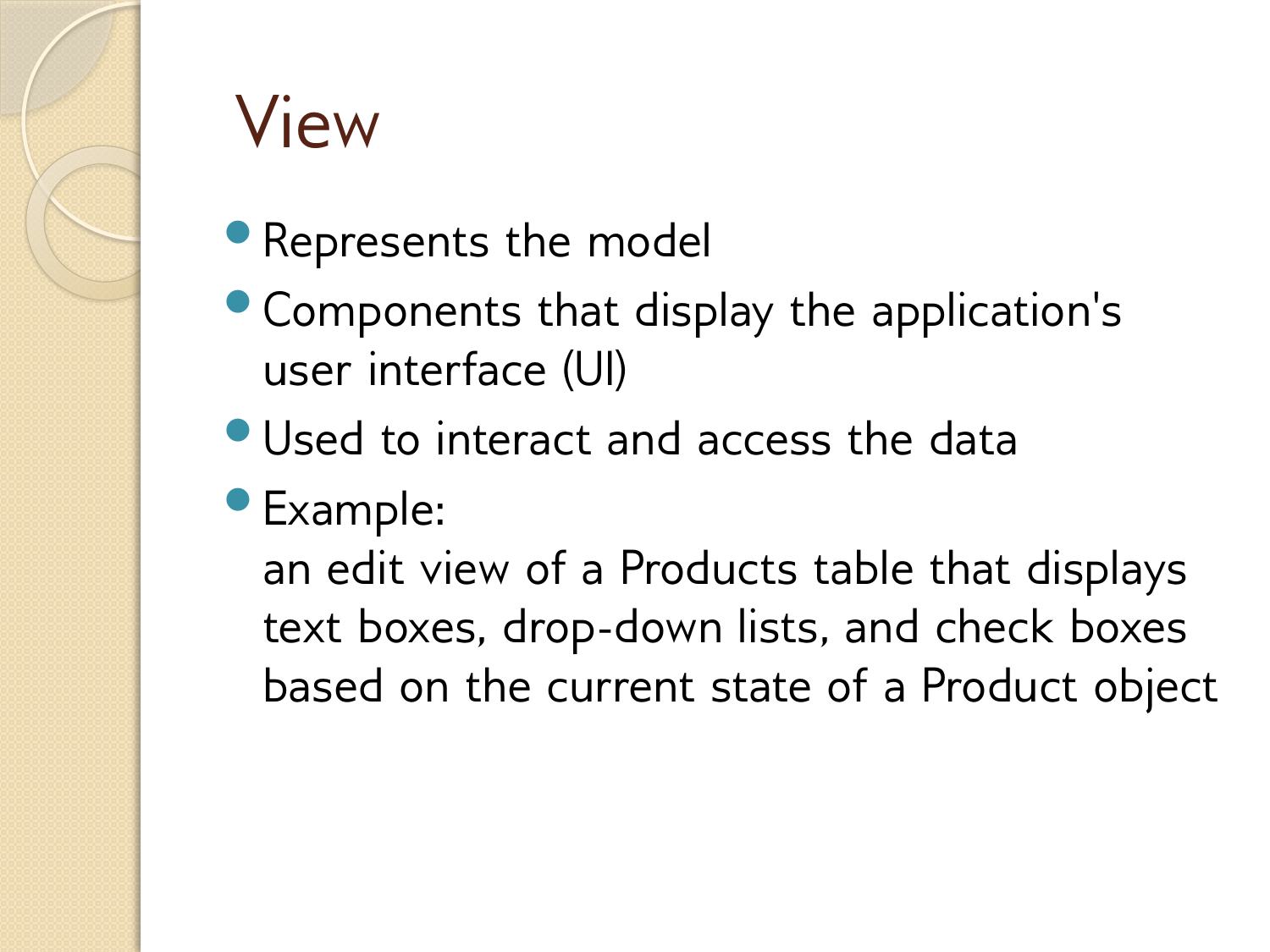

# View
Represents the model
Components that display the application's user interface (UI)
Used to interact and access the data
Example:
an edit view of a Products table that displays text boxes, drop-down lists, and check boxes based on the current state of a Product object